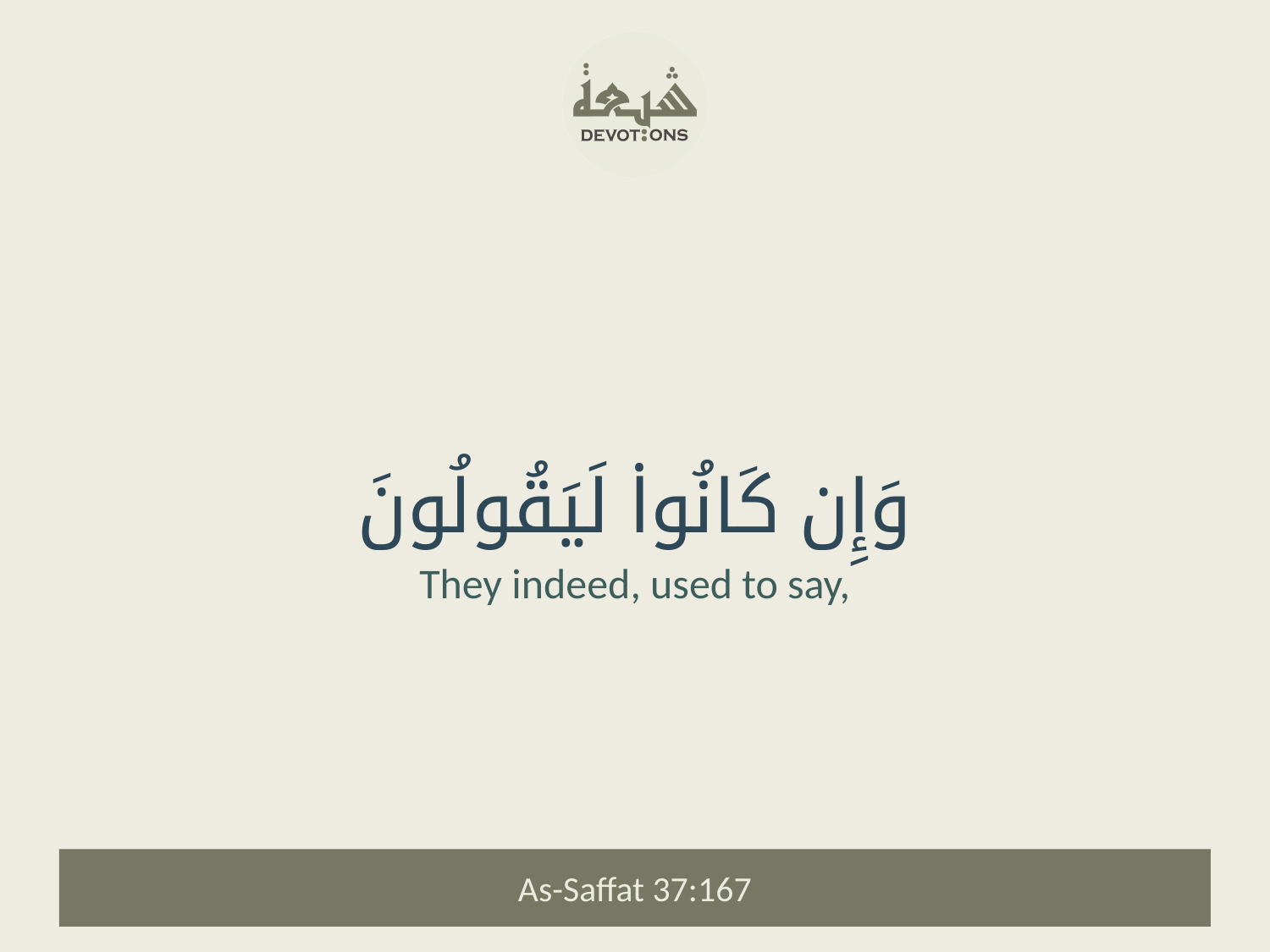

وَإِن كَانُوا۟ لَيَقُولُونَ
They indeed, used to say,
As-Saffat 37:167